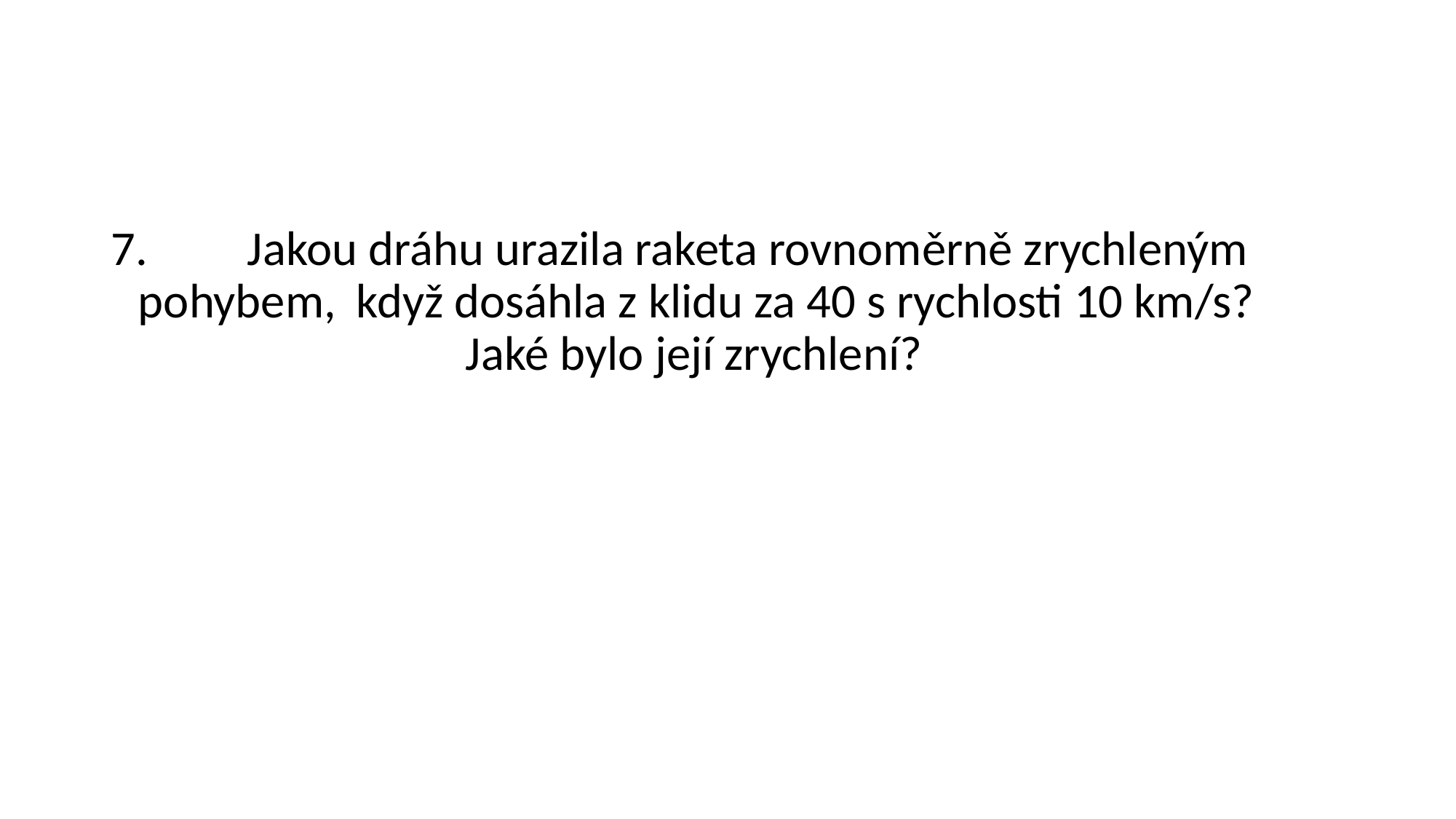

7. 	Jakou dráhu urazila raketa rovnoměrně zrychleným 	pohybem, 	když dosáhla z klidu za 40 s rychlosti 10 km/s?                               	Jaké bylo její zrychlení?